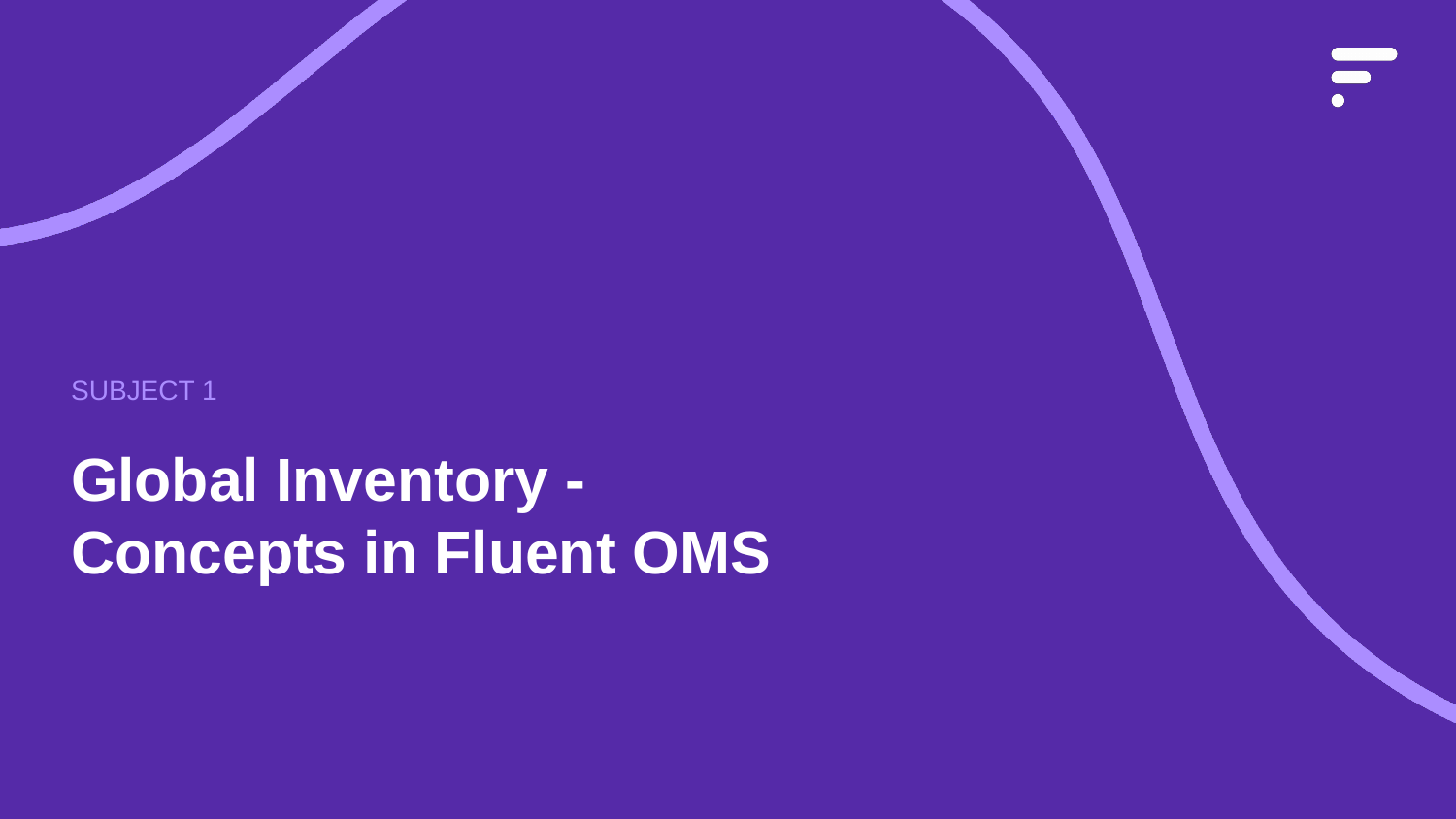

SUBJECT 1
Global Inventory -
Concepts in Fluent OMS